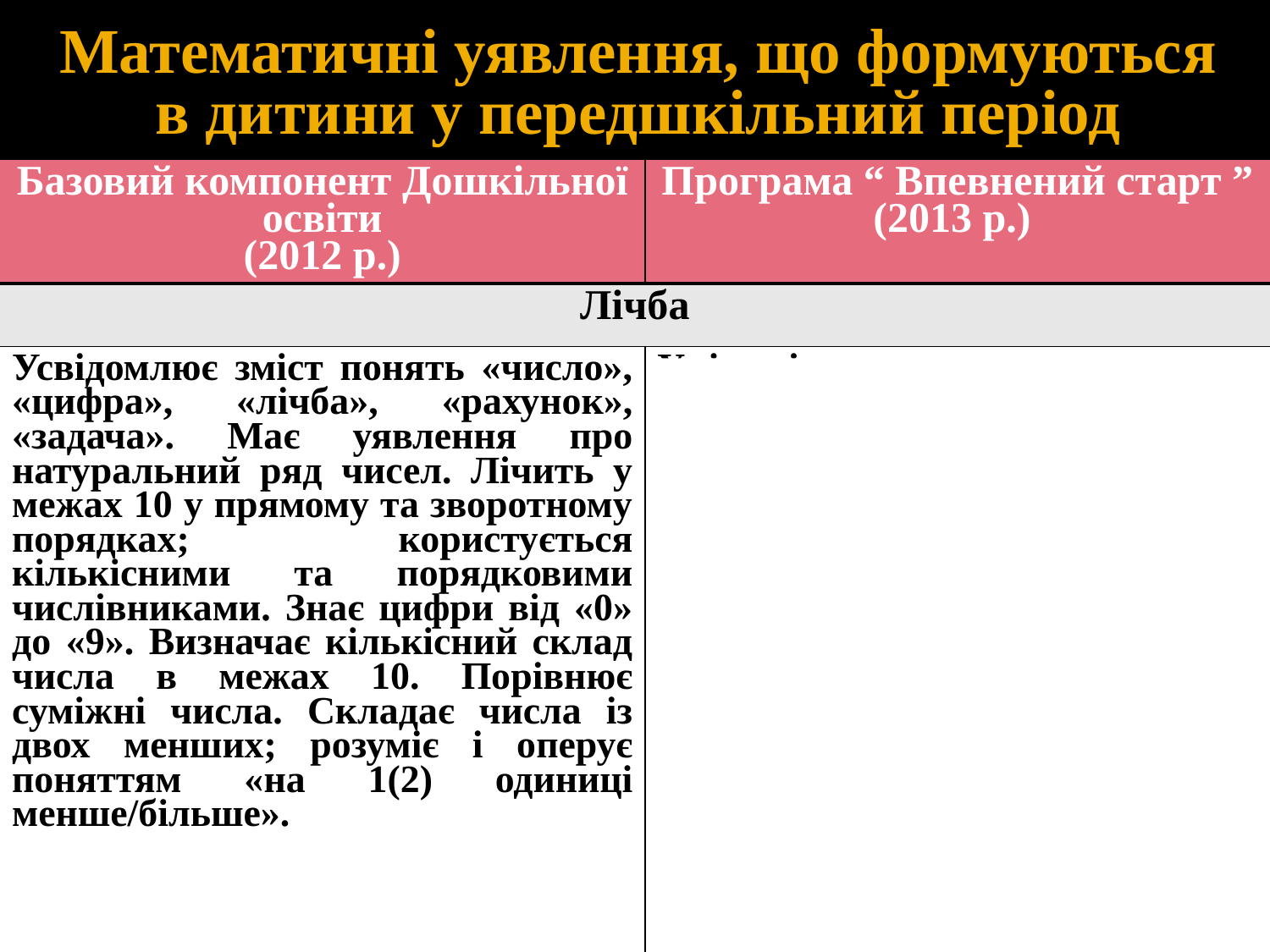

# Математичні уявлення, що формуються в дитини у передшкільний період
| Базовий компонент Дошкільної освіти (2012 р.) | Програма “ Впевнений старт ” (2013 р.) |
| --- | --- |
| Лічба |  |
| Усвідомлює зміст понять «число», «цифра», «лічба», «рахунок», «задача». Має уявлення про натуральний ряд чисел. Лічить у межах 10 у прямому та зворотному порядках; користується кількісними та порядковими числівниками. Знає цифри від «0» до «9». Визначає кількісний склад числа в межах 10. Порівнює суміжні числа. Складає числа із двох менших; розуміє і оперує поняттям «на 1(2) одиниці менше/більше». | Уміє лічити в межах першого десятка, використовуючи різні види лічби (кількісна, порядкова, у прямому та зворотному порядку, від заданого числа тощо); знає числа від 0 до 9, співвідносить їх з певною кількістю предметів, елементів множин; має уявлення про склад числа з одиниць та двох менших (у межах 10), визначає суміжні числа. |